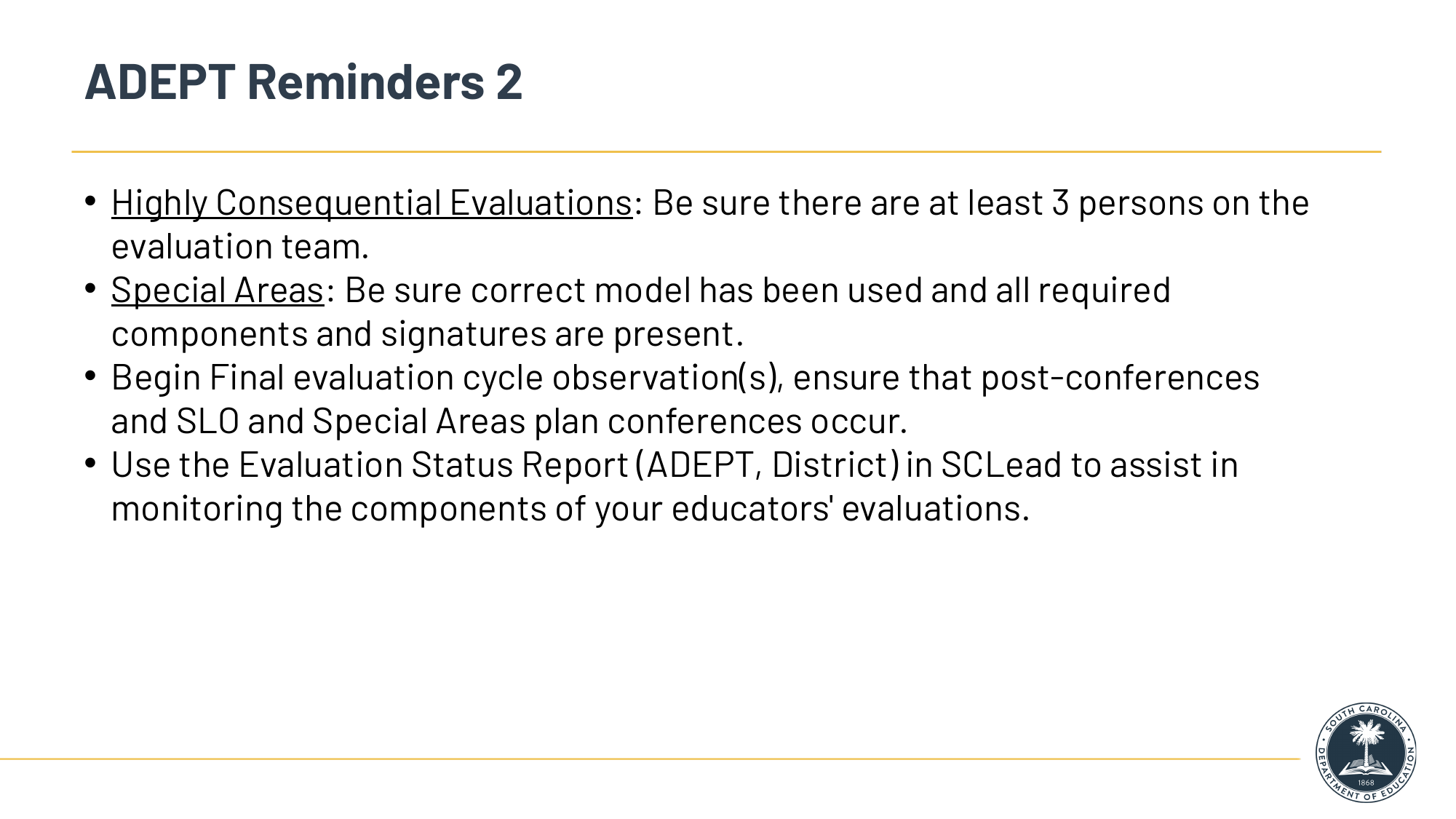

# ADEPT Reminders 2
Highly Consequential Evaluations: Be sure there are at least 3 persons on the evaluation team.
Special Areas: Be sure correct model has been used and all required components and signatures are present.
Begin Final evaluation cycle observation(s), ensure that post-conferences and SLO and Special Areas plan conferences occur.
Use the Evaluation Status Report (ADEPT, District) in SCLead to assist in monitoring the components of your educators' evaluations.